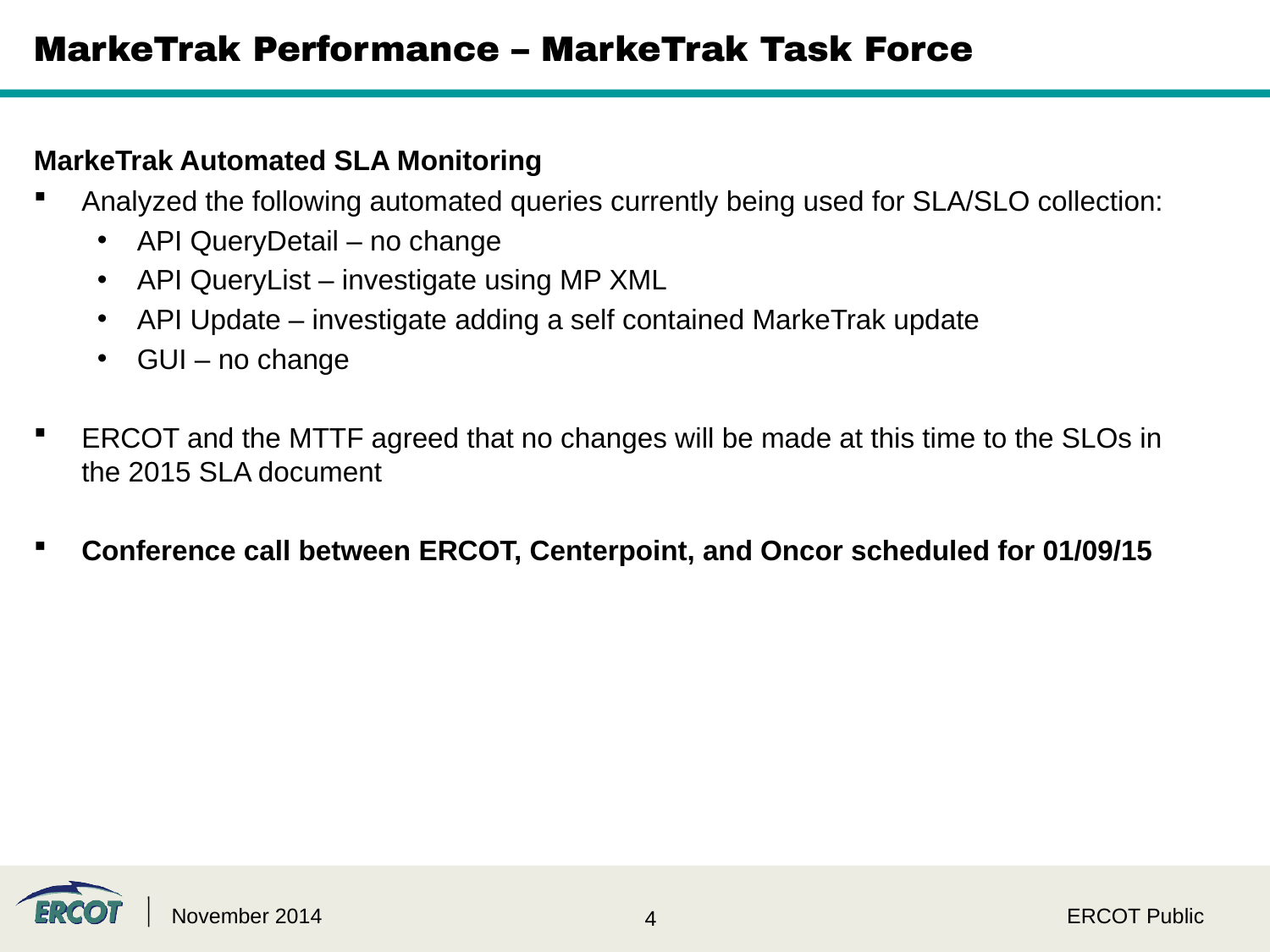

# MarkeTrak Performance – MarkeTrak Task Force

MarkeTrak Automated SLA Monitoring
Analyzed the following automated queries currently being used for SLA/SLO collection:
API QueryDetail – no change
API QueryList – investigate using MP XML
API Update – investigate adding a self contained MarkeTrak update
GUI – no change

ERCOT and the MTTF agreed that no changes will be made at this time to the SLOs in the 2015 SLA document

Conference call between ERCOT, Centerpoint, and Oncor scheduled for 01/09/15

November 2014
ERCOT Public